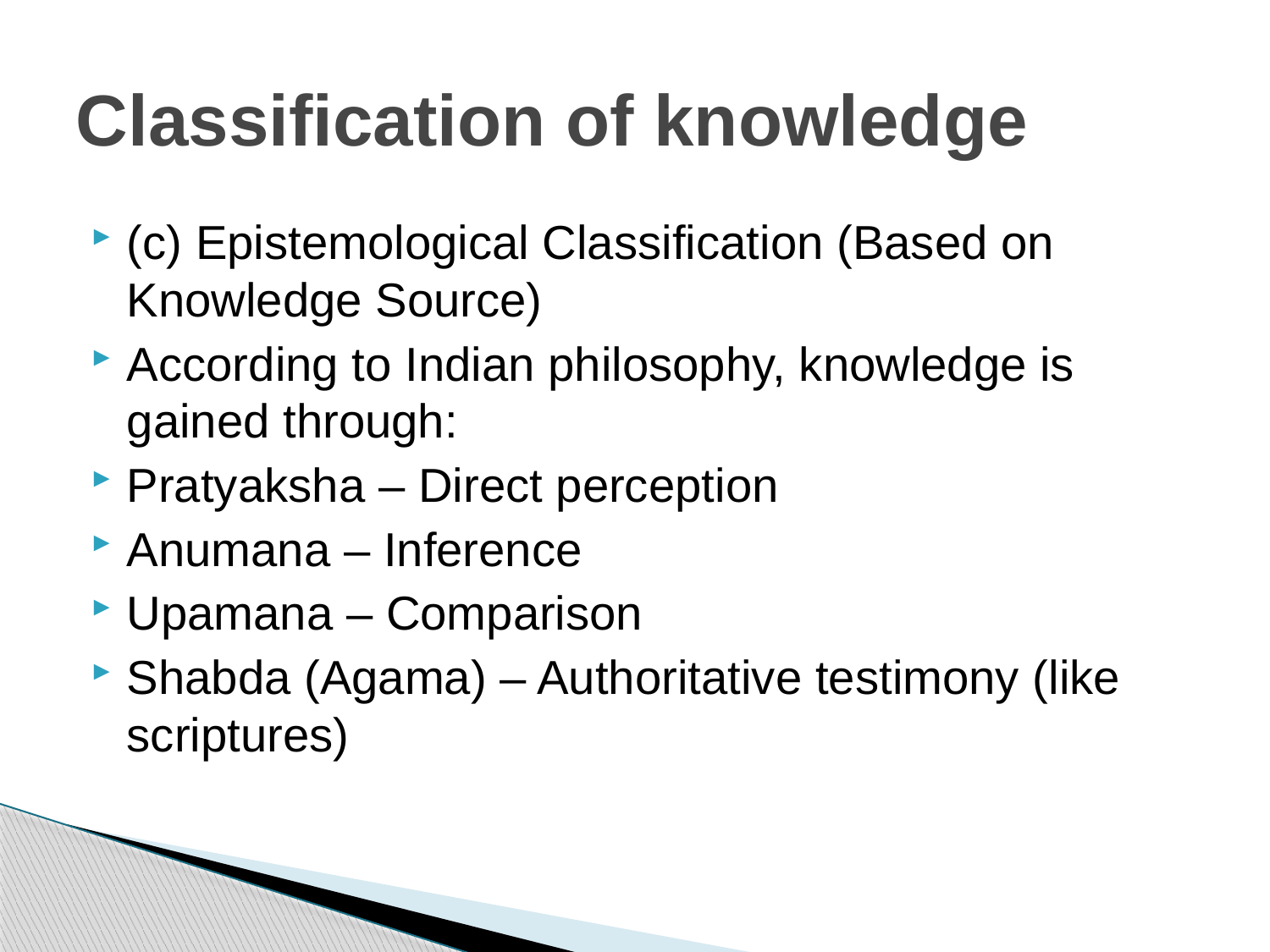

# Classification of knowledge
(c) Epistemological Classification (Based on Knowledge Source)
According to Indian philosophy, knowledge is gained through:
Pratyaksha – Direct perception
Anumana – Inference
Upamana – Comparison
Shabda (Agama) – Authoritative testimony (like scriptures)